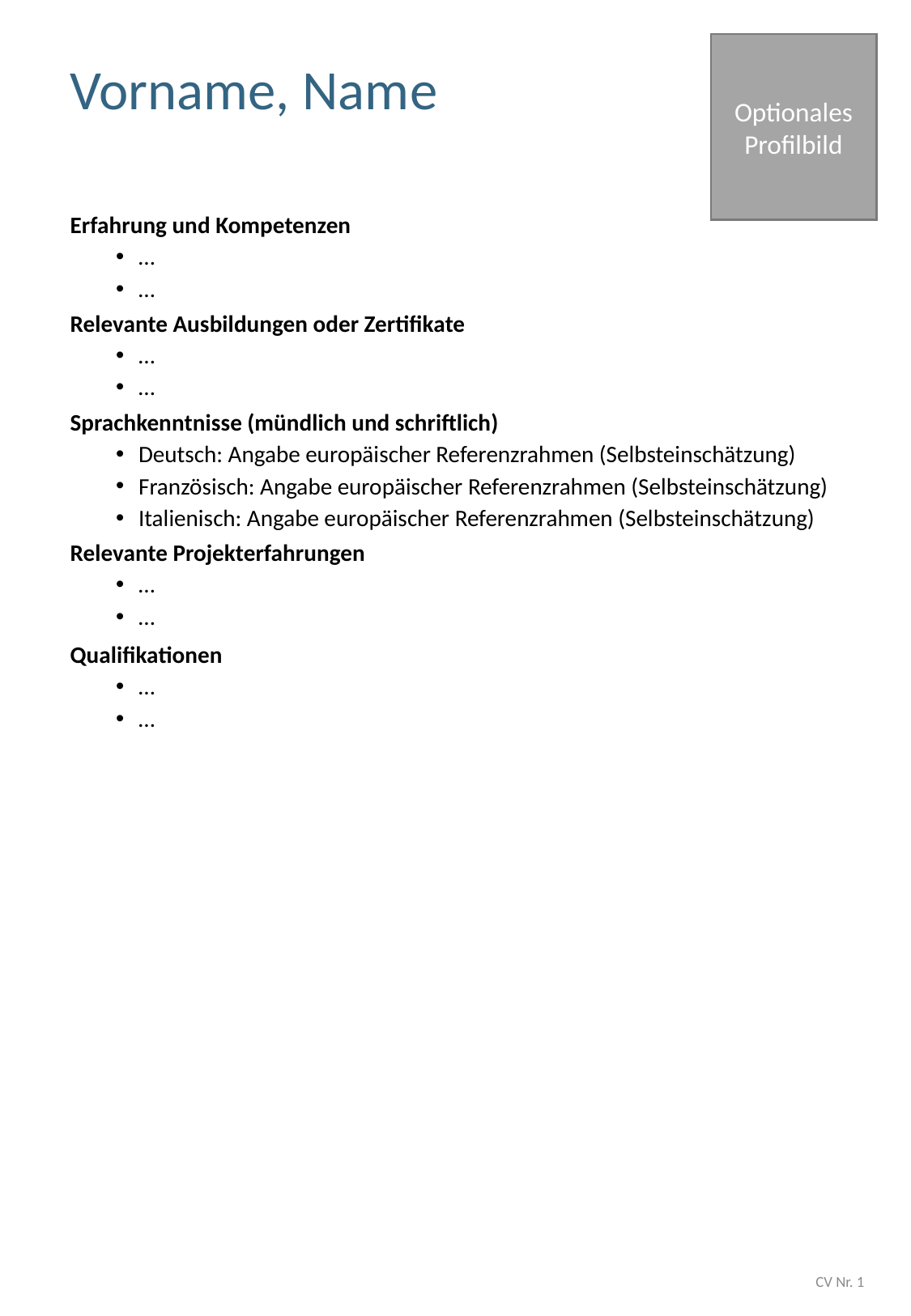

# Vorname, Name
Optionales Profilbild
Erfahrung und Kompetenzen
…
…
Relevante Ausbildungen oder Zertifikate
…
…
Sprachkenntnisse (mündlich und schriftlich)
Deutsch: Angabe europäischer Referenzrahmen (Selbsteinschätzung)
Französisch: Angabe europäischer Referenzrahmen (Selbsteinschätzung)
Italienisch: Angabe europäischer Referenzrahmen (Selbsteinschätzung)
Relevante Projekterfahrungen
…
…
Qualifikationen
…
…

CV Nr. 1